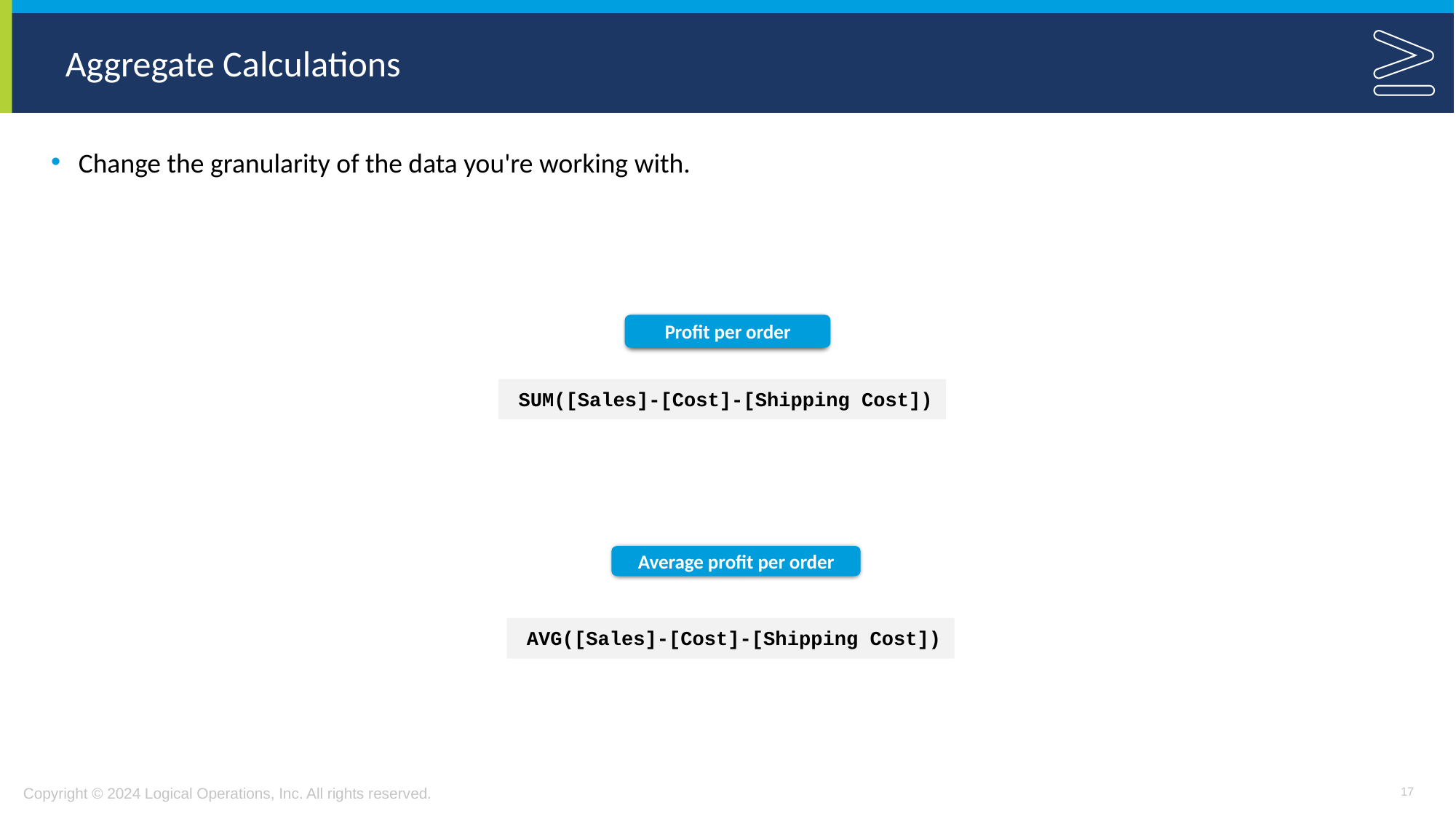

# Aggregate Calculations
Change the granularity of the data you're working with.
Profit per order

SUM([Sales]-[Cost]-[Shipping Cost])
Average profit per order

AVG([Sales]-[Cost]-[Shipping Cost])
17